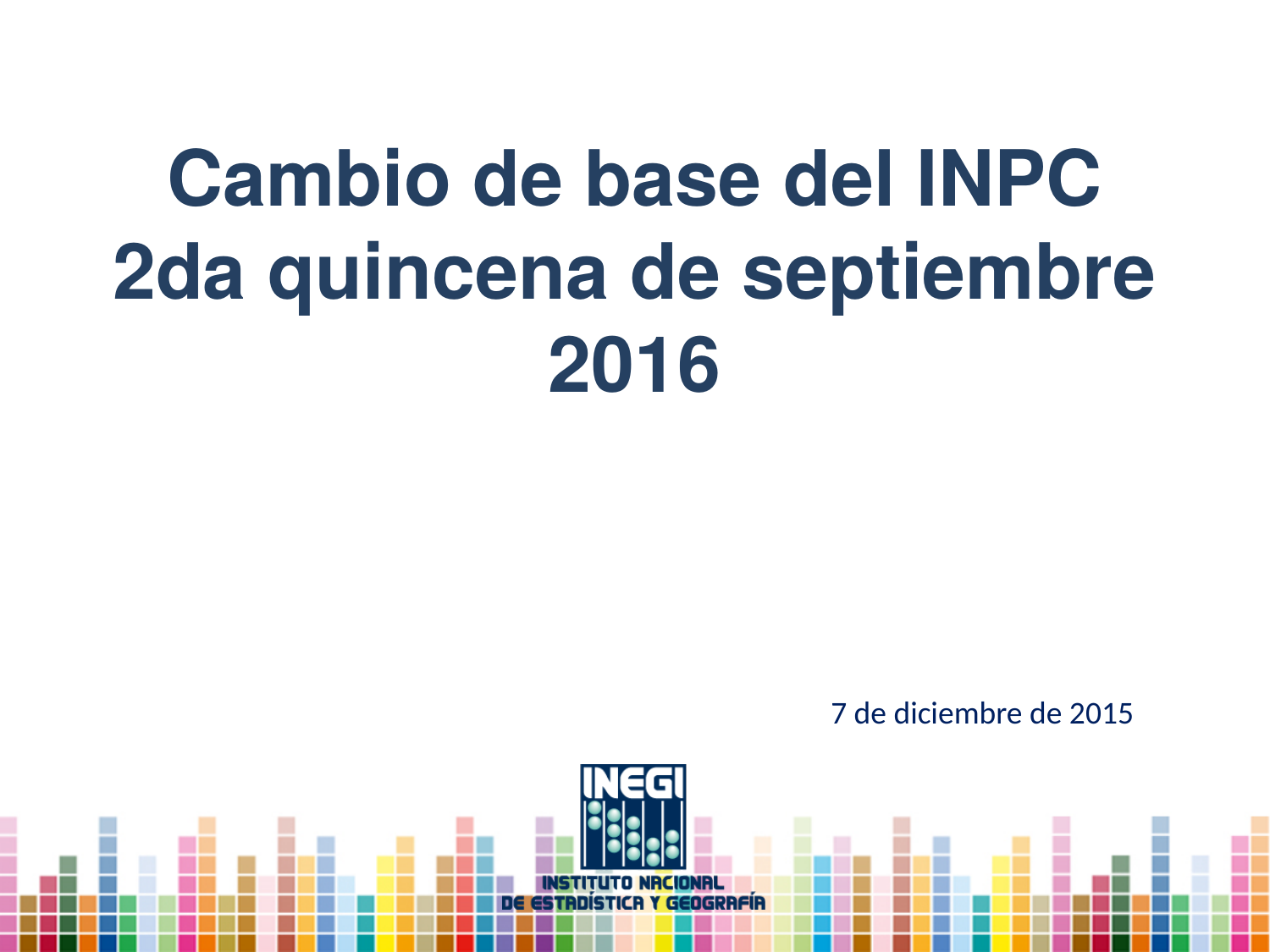

# Cambio de base del INPC 2da quincena de septiembre 2016
7 de diciembre de 2015